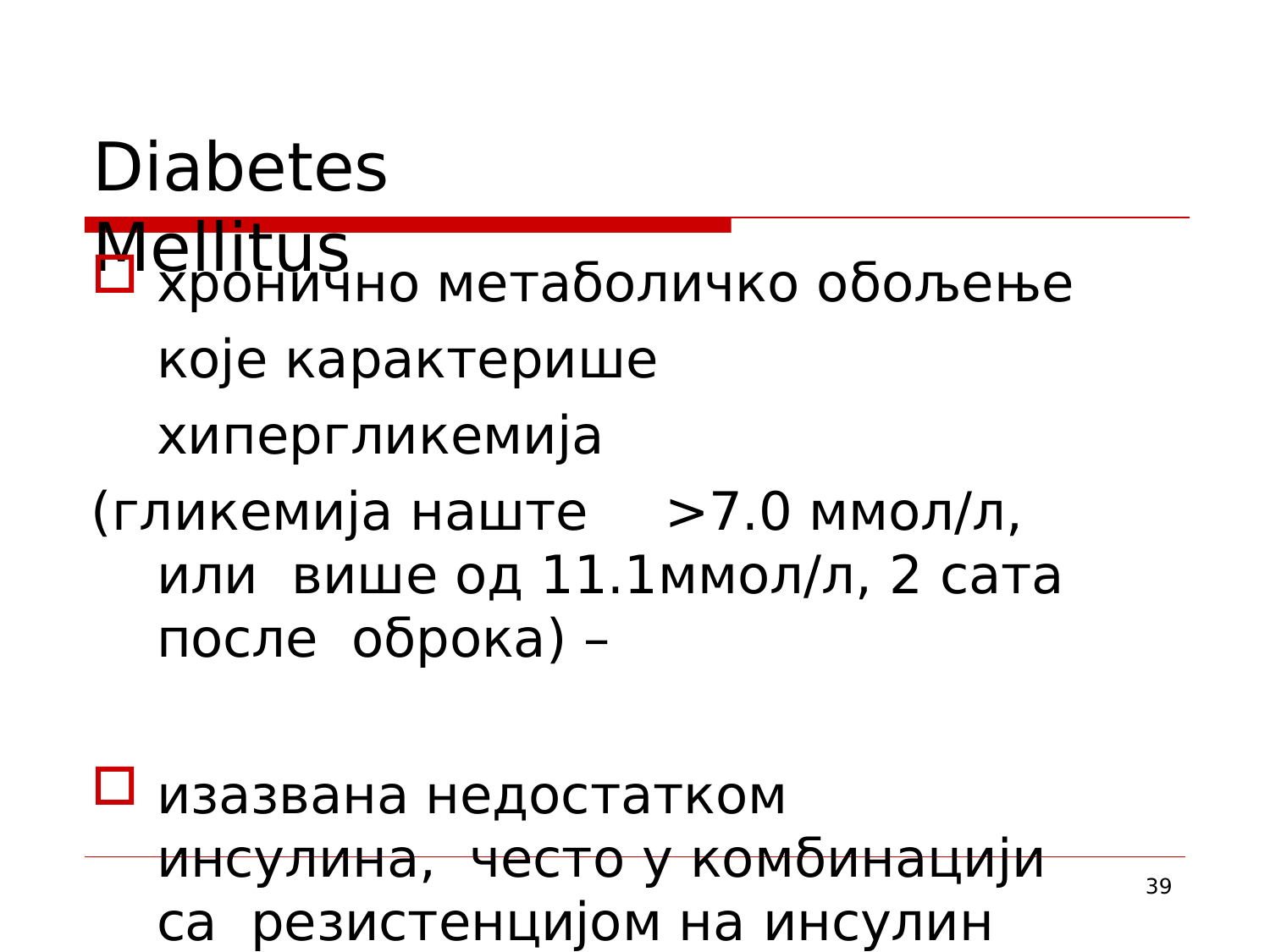

# Diabetes Mellitus
хронично метаболичко обољење  које карактерише хипергликемија
(гликемија наште	>7.0 ммол/л, или  више од 11.1ммол/л, 2 сата после  оброка) –

изазвана недостатком инсулина,  често у комбинацији са  резистенцијом на инсулин

39